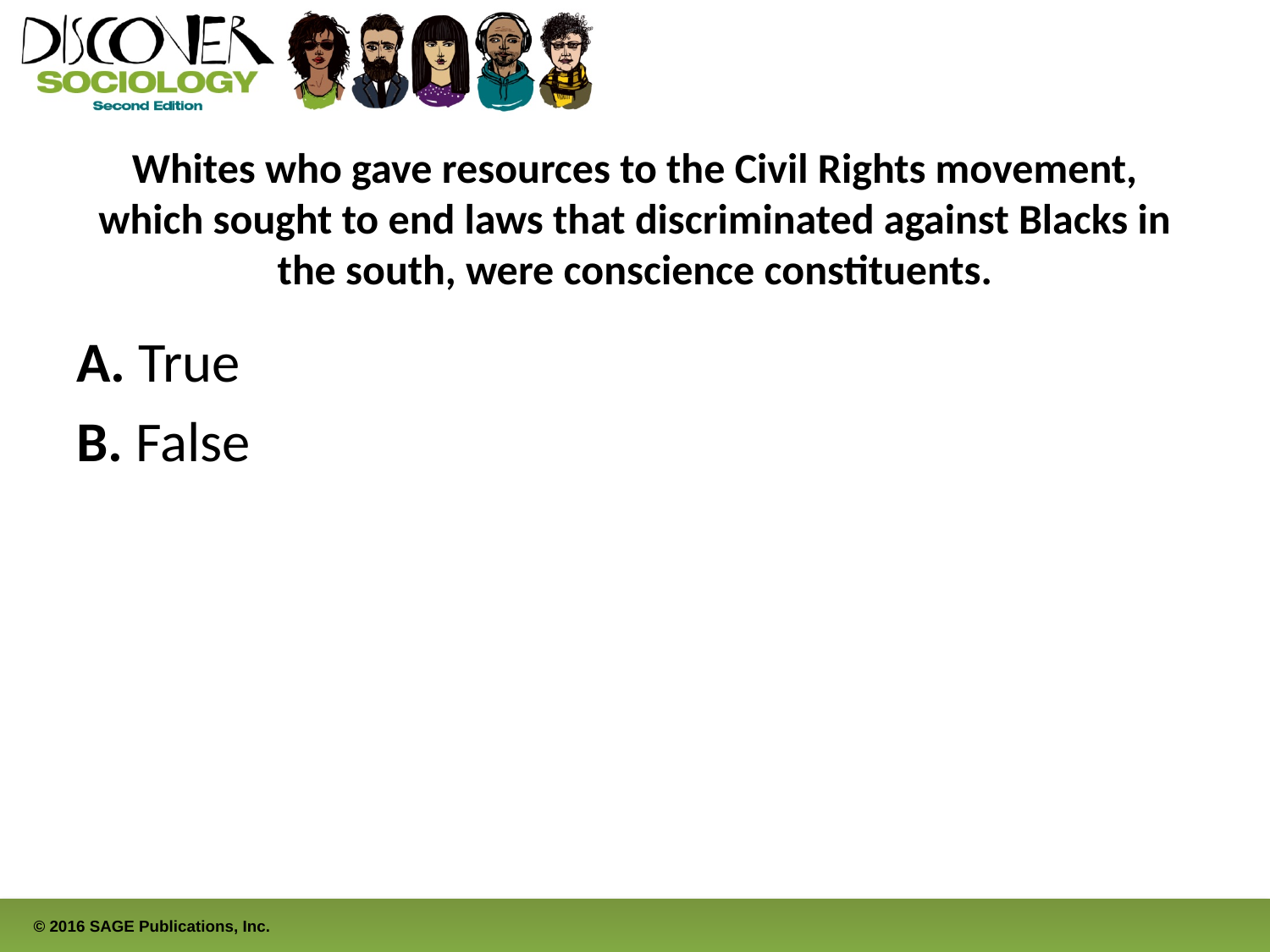

# Whites who gave resources to the Civil Rights movement, which sought to end laws that discriminated against Blacks in the south, were conscience constituents.
A. True
B. False